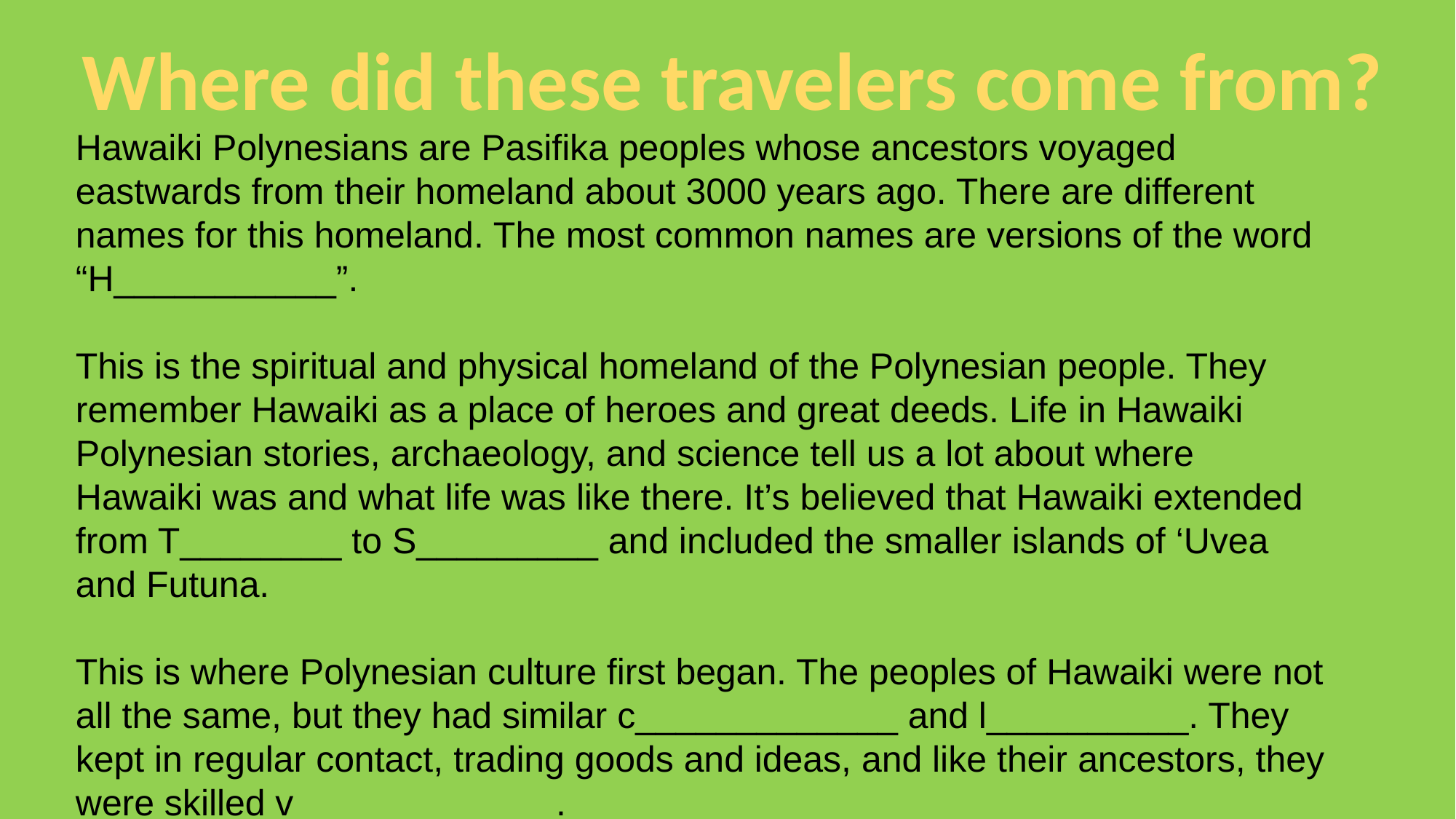

Where did these travelers come from?
Hawaiki Polynesians are Pasifika peoples whose ancestors voyaged eastwards from their homeland about 3000 years ago. There are different names for this homeland. The most common names are versions of the word “H___________”.

This is the spiritual and physical homeland of the Polynesian people. They remember Hawaiki as a place of heroes and great deeds. Life in Hawaiki Polynesian stories, archaeology, and science tell us a lot about where Hawaiki was and what life was like there. It’s believed that Hawaiki extended from T________ to S_________ and included the smaller islands of ‘Uvea and Futuna.

This is where Polynesian culture first began. The peoples of Hawaiki were not all the same, but they had similar c_____________ and l__________. They kept in regular contact, trading goods and ideas, and like their ancestors, they were skilled v_____________.